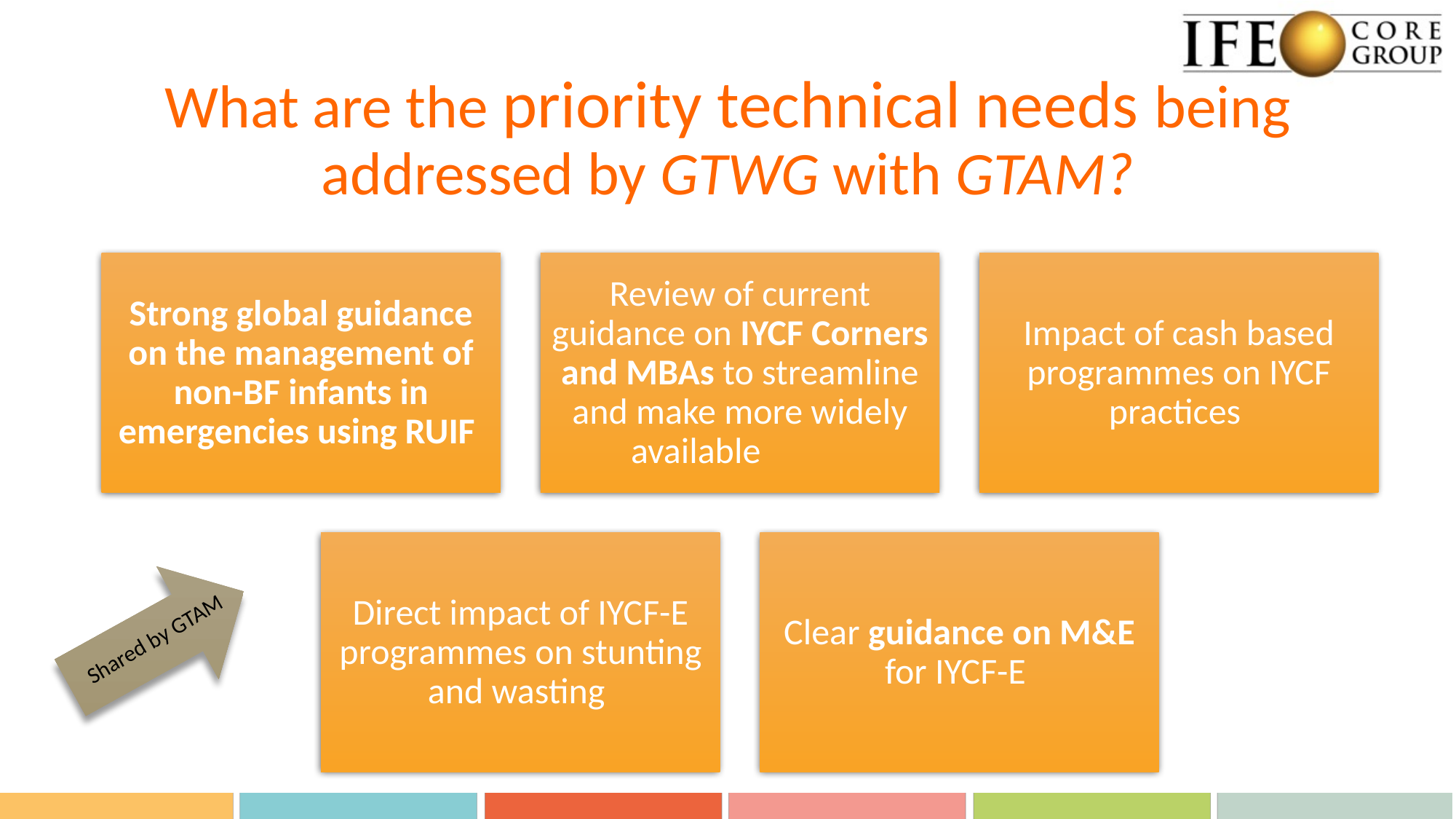

# What are the priority technical needs being addressed by GTWG with GTAM?
Strong global guidance on the management of non-BF infants in emergencies using RUIF
Review of current guidance on IYCF Corners and MBAs to streamline and make more widely available
Impact of cash based programmes on IYCF practices
Direct impact of IYCF-E programmes on stunting and wasting
Clear guidance on M&E for IYCF-E
Shared by GTAM